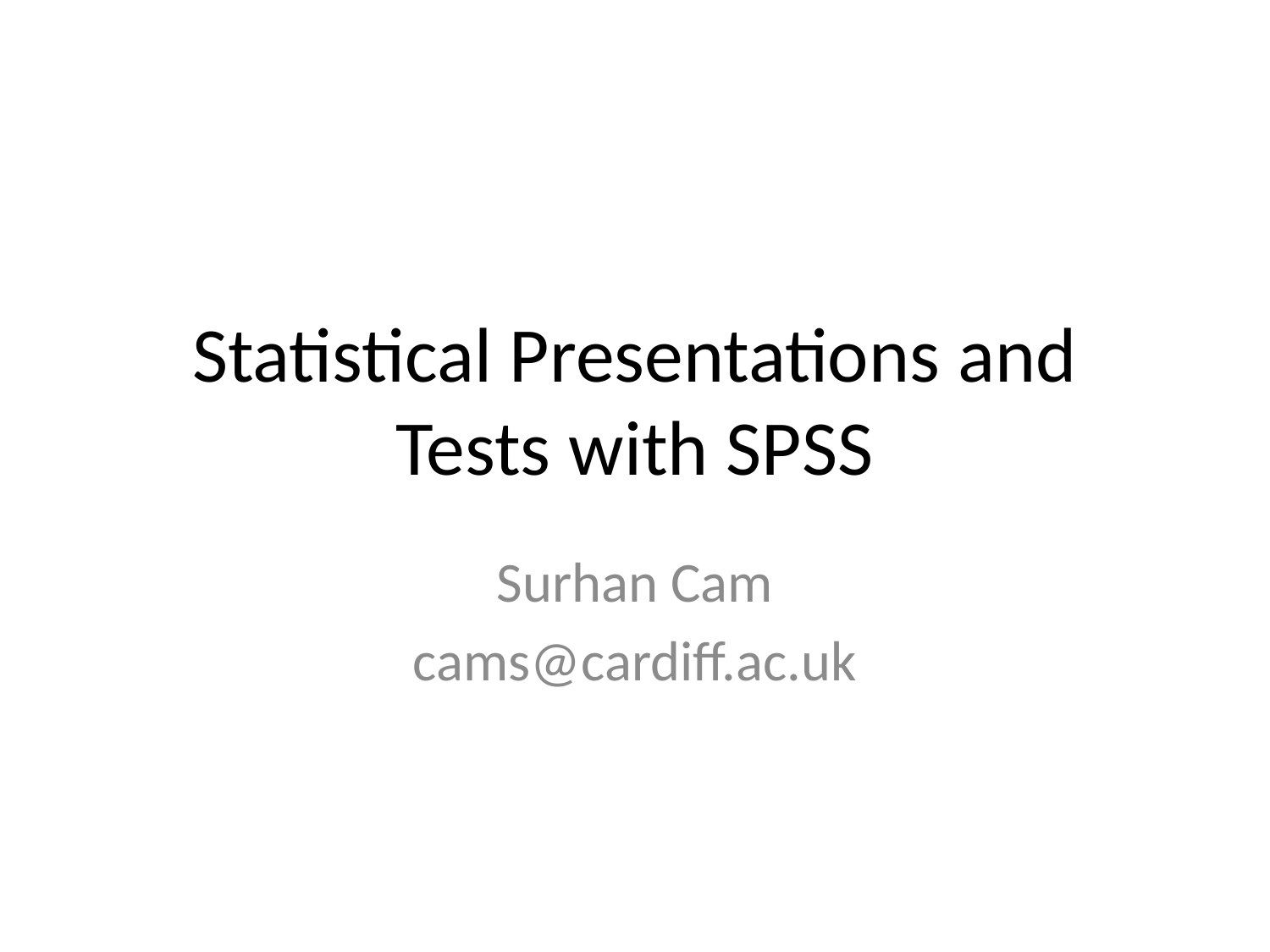

# Statistical Presentations and Tests with SPSS
Surhan Cam
cams@cardiff.ac.uk